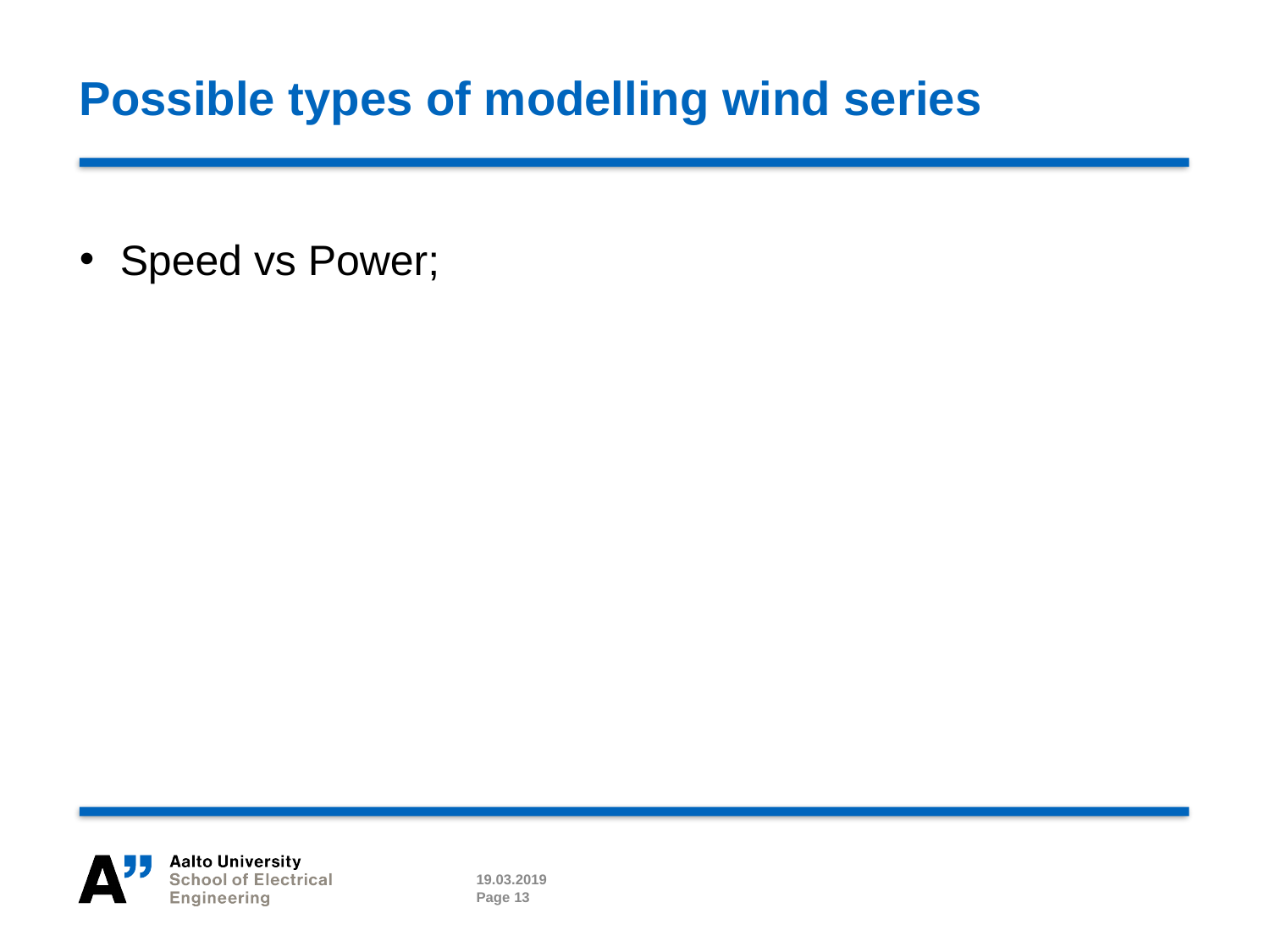

# Possible types of modelling wind series
Speed vs Power;

19.03.2019
Page 13